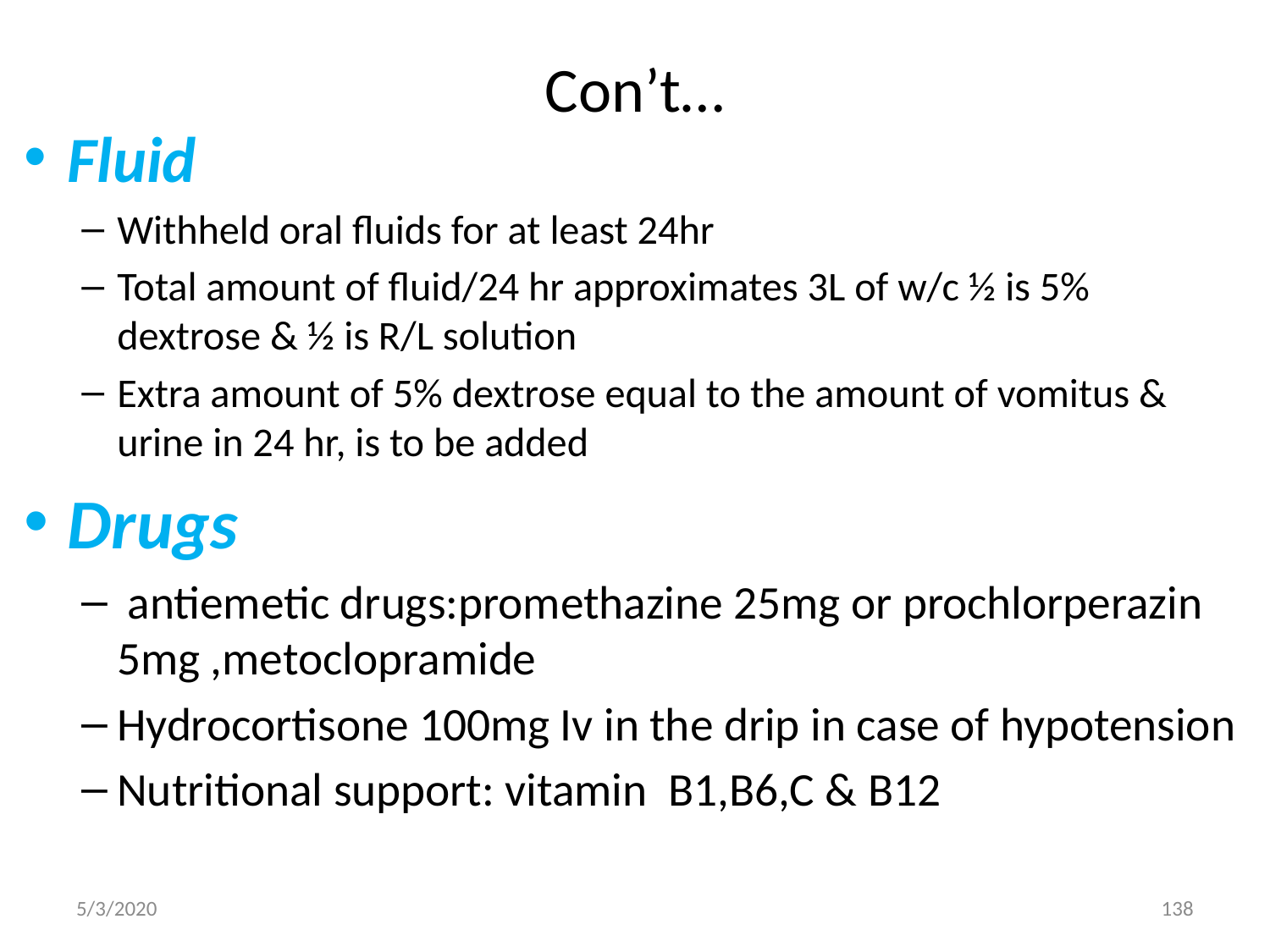

# Con’t…
Fluid
Withheld oral fluids for at least 24hr
Total amount of fluid/24 hr approximates 3L of w/c ½ is 5% dextrose & ½ is R/L solution
Extra amount of 5% dextrose equal to the amount of vomitus & urine in 24 hr, is to be added
Drugs
 antiemetic drugs:promethazine 25mg or prochlorperazin 5mg ,metoclopramide
Hydrocortisone 100mg Iv in the drip in case of hypotension
Nutritional support: vitamin  B1,B6,C & B12
5/3/2020
138